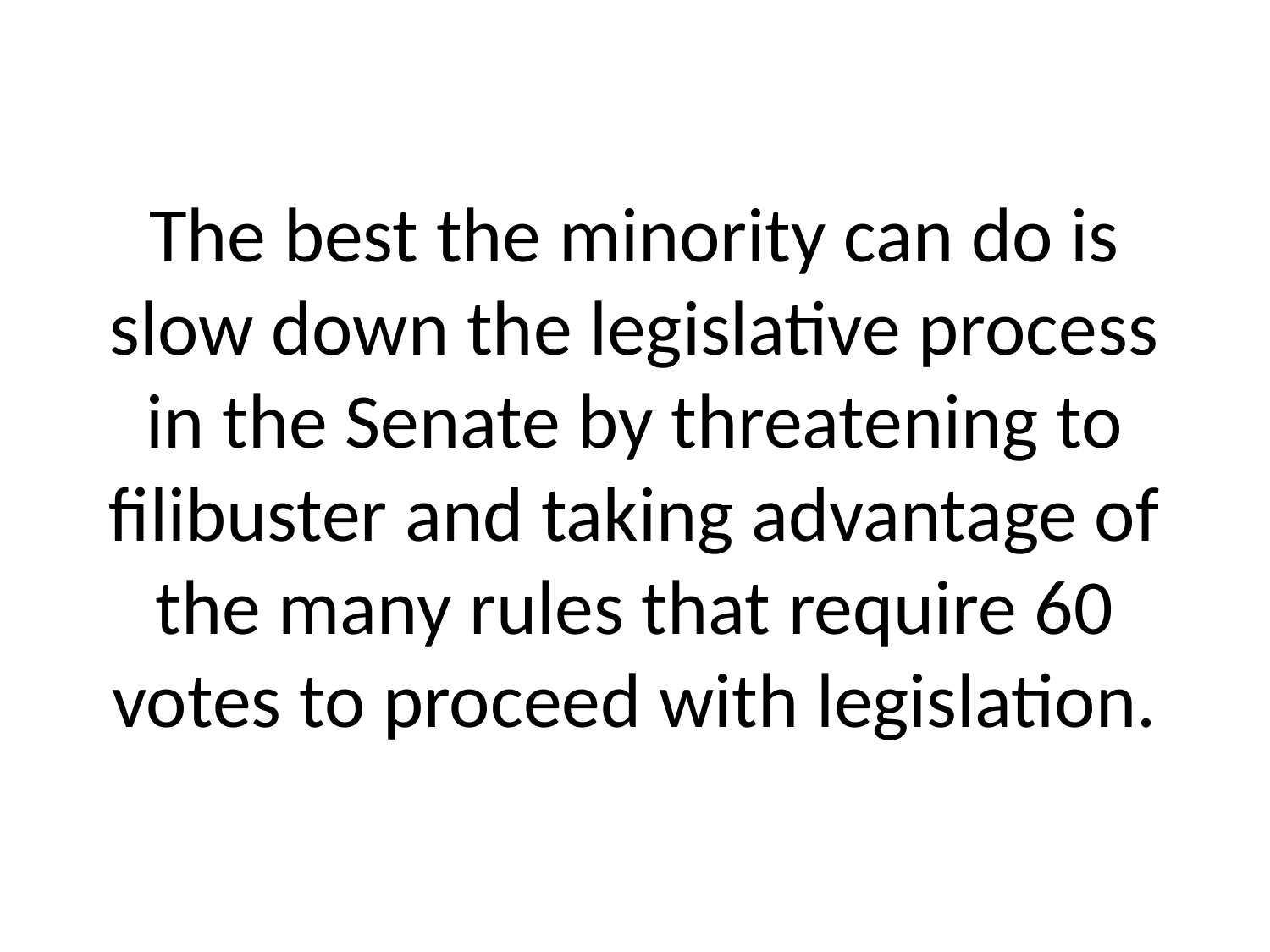

# The best the minority can do is slow down the legislative process in the Senate by threatening to filibuster and taking advantage of the many rules that require 60 votes to proceed with legislation.